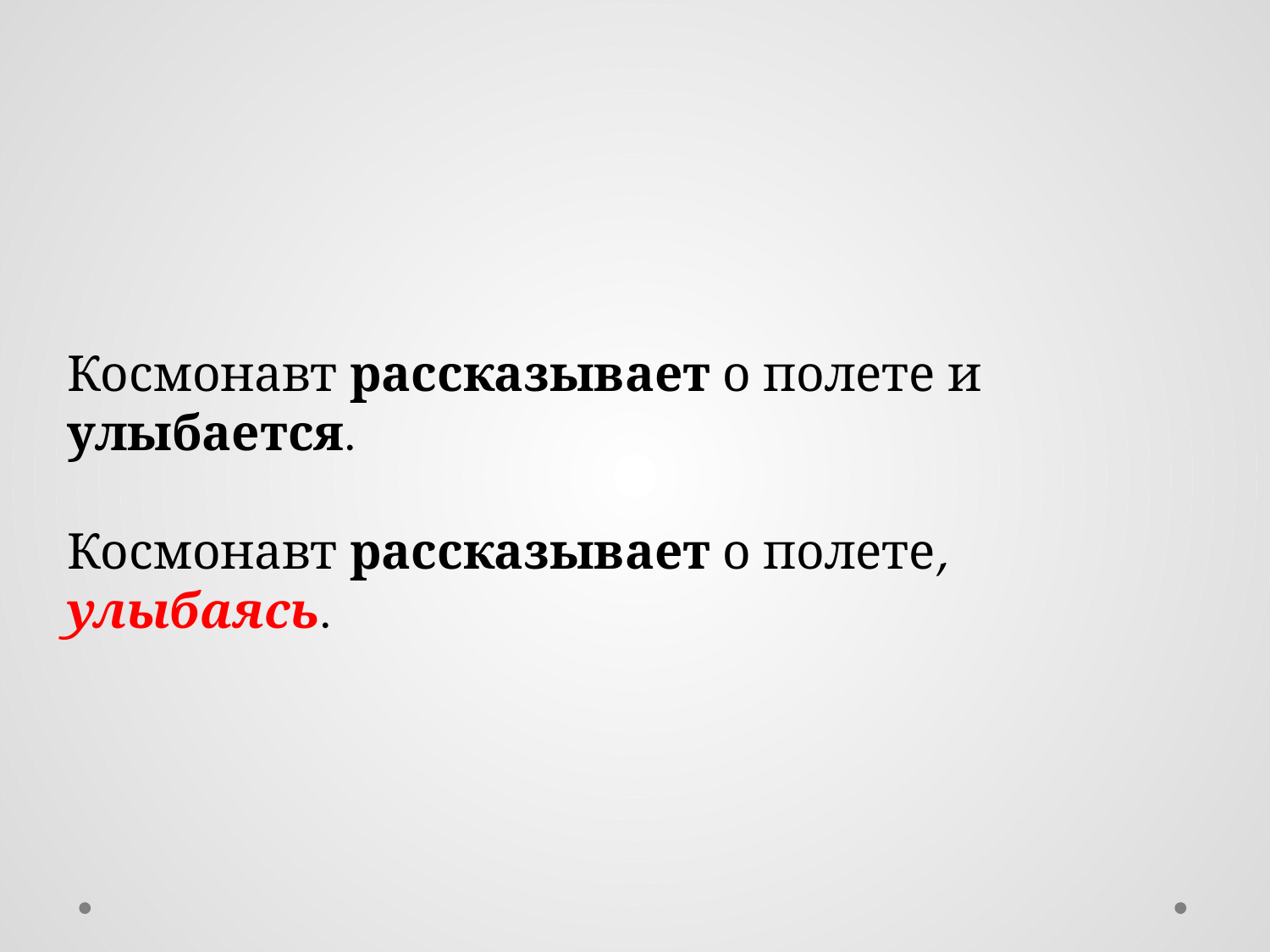

Космонавт рассказывает о полете и улыбается.

Космонавт рассказывает о полете, улыбаясь.